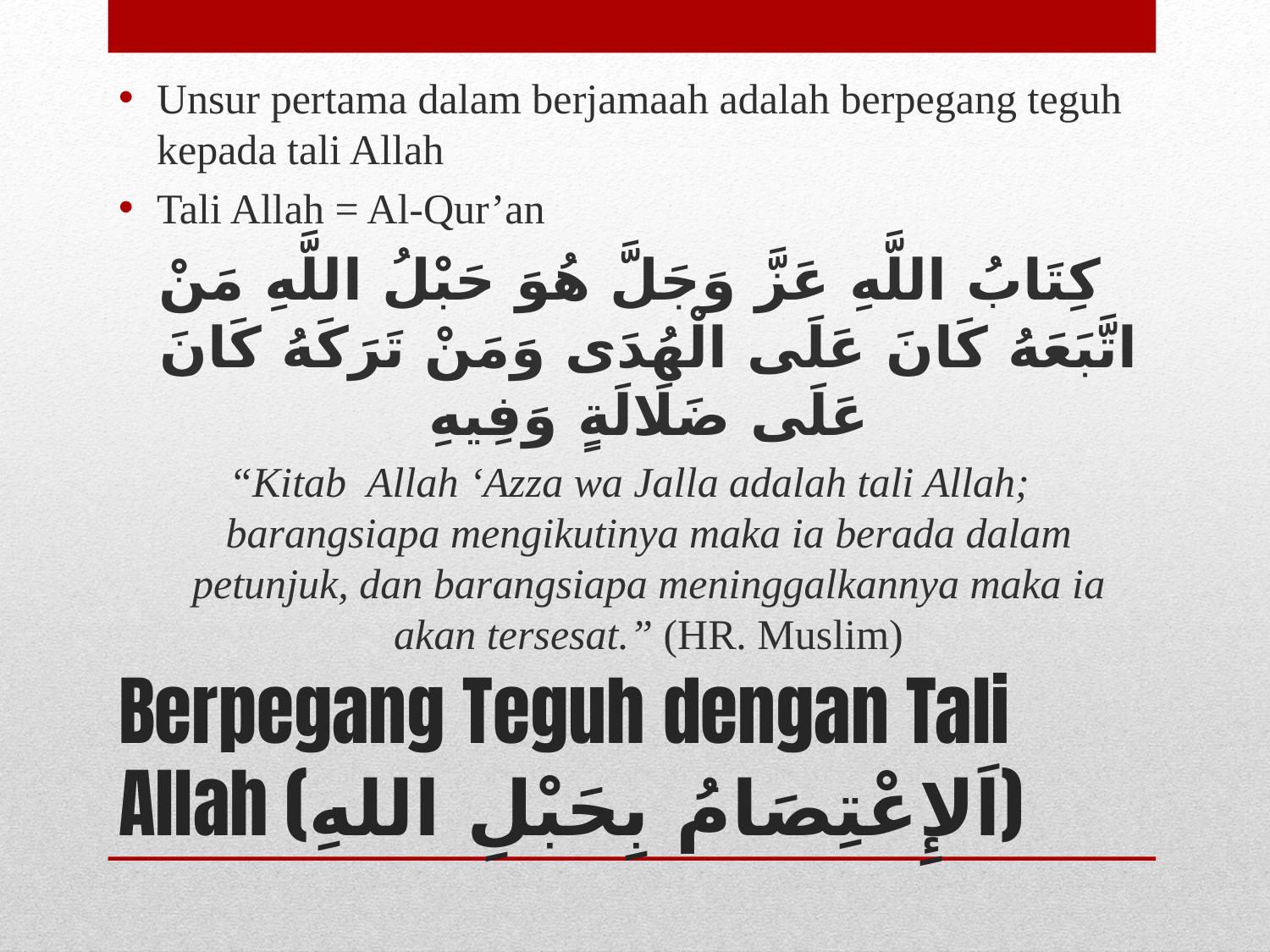

Unsur pertama dalam berjamaah adalah berpegang teguh kepada tali Allah
Tali Allah = Al-Qur’an
كِتَابُ اللَّهِ عَزَّ وَجَلَّ هُوَ حَبْلُ اللَّهِ مَنْ اتَّبَعَهُ كَانَ عَلَى الْهُدَى وَمَنْ تَرَكَهُ كَانَ عَلَى ضَلَالَةٍ وَفِيهِ
“Kitab  Allah ‘Azza wa Jalla adalah tali Allah; barangsiapa mengikutinya maka ia berada dalam petunjuk, dan barangsiapa meninggalkannya maka ia akan tersesat.” (HR. Muslim)
# Berpegang Teguh dengan Tali Allah (اَلإِعْتِصَامُ بِحَبْلِ اللهِ)